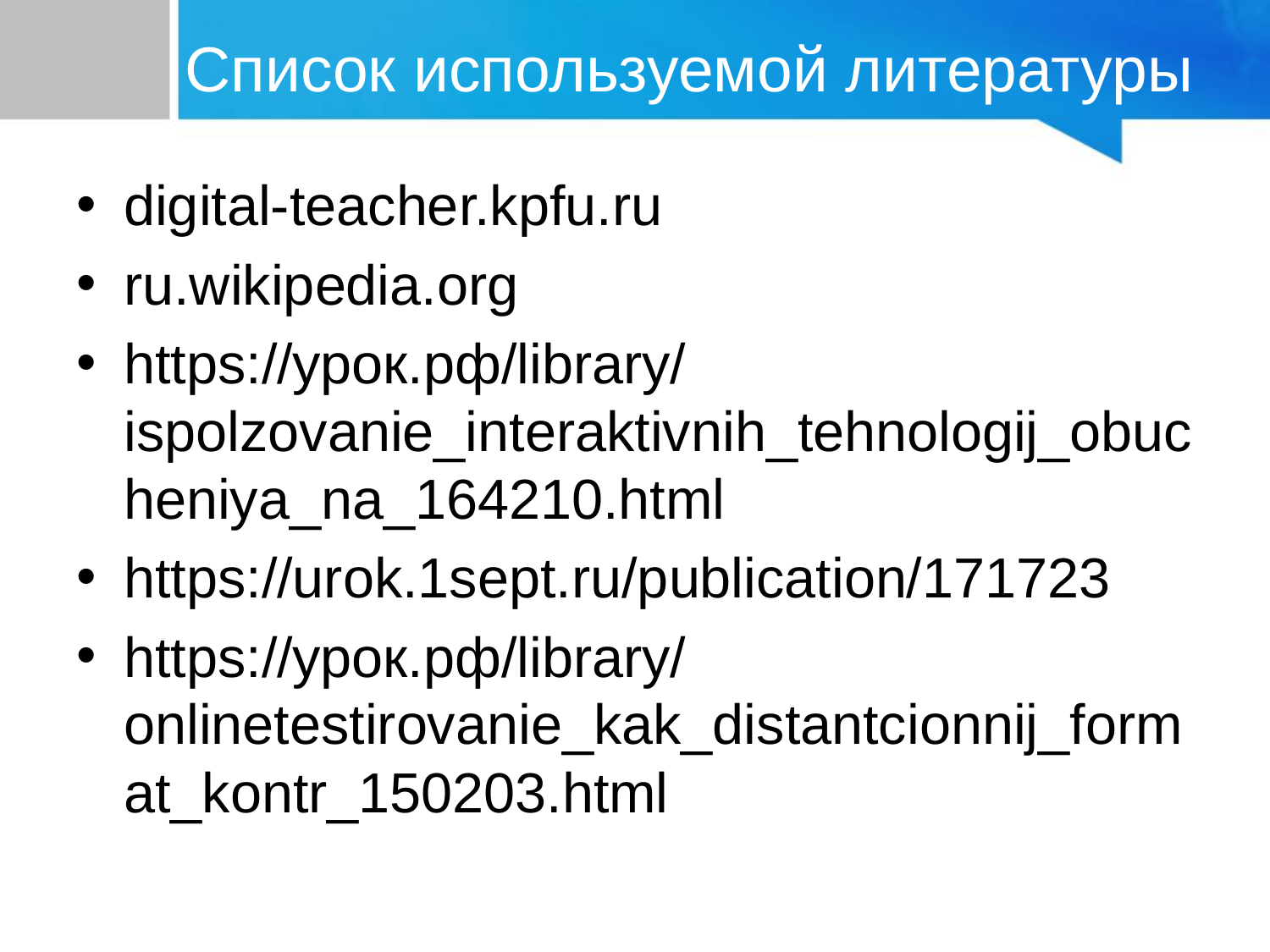

# Список используемой литературы
digital-teacher.kpfu.ru
ru.wikipedia.org
https://урок.рф/library/ispolzovanie_interaktivnih_tehnologij_obucheniya_na_164210.html
https://urok.1sept.ru/publication/171723
https://урок.рф/library/onlinetestirovanie_kak_distantcionnij_format_kontr_150203.html